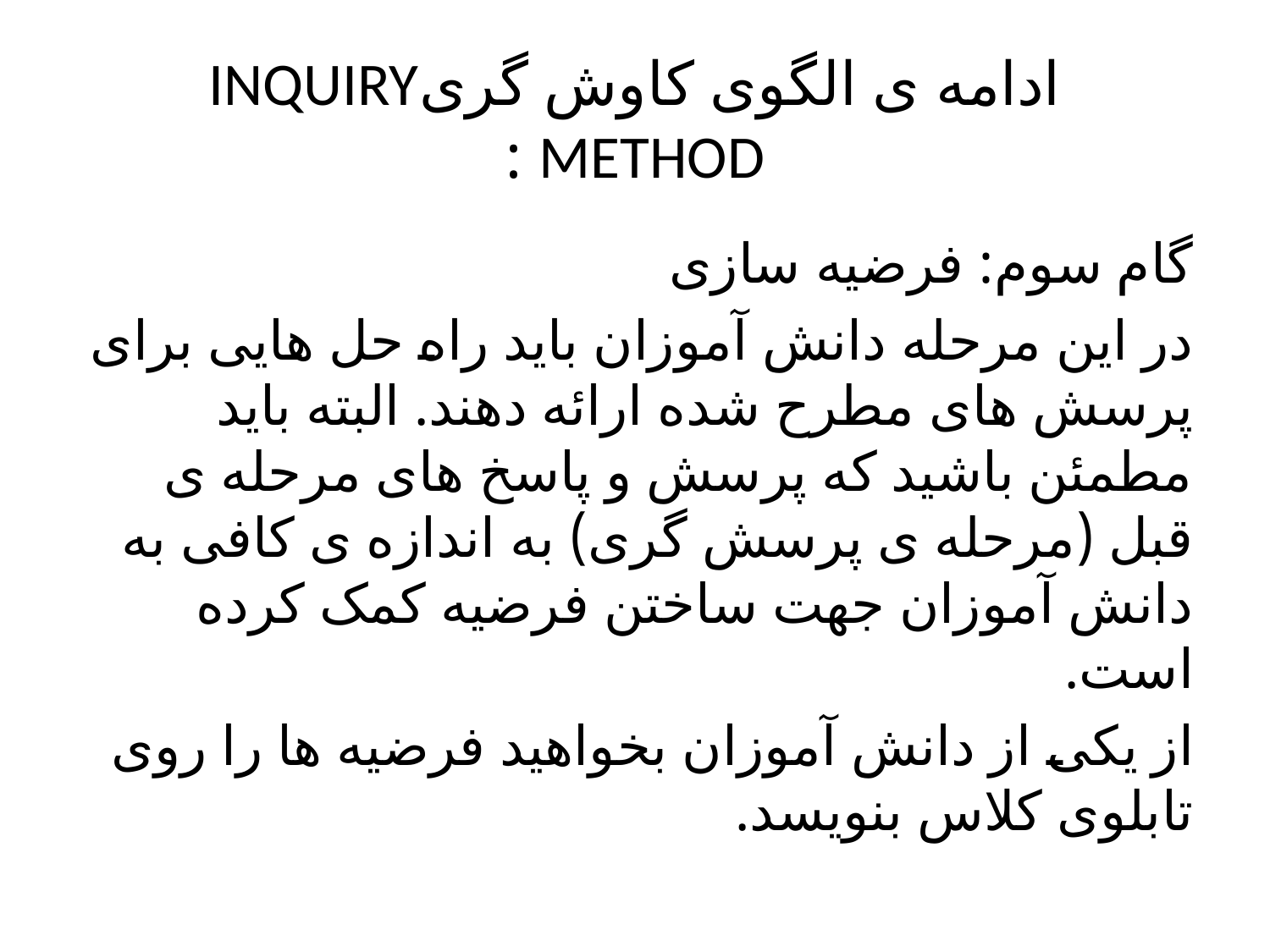

# ادامه ی الگوی کاوش گریINQUIRY METHOD :
گام سوم: فرضیه سازی
در این مرحله دانش آموزان باید راه حل هایی برای پرسش های مطرح شده ارائه دهند. البته باید مطمئن باشید که پرسش و پاسخ های مرحله ی قبل (مرحله ی پرسش گری) به اندازه ی کافی به دانش آموزان جهت ساختن فرضیه کمک کرده است.
از یکی از دانش آموزان بخواهید فرضیه ها را روی تابلوی کلاس بنویسد.